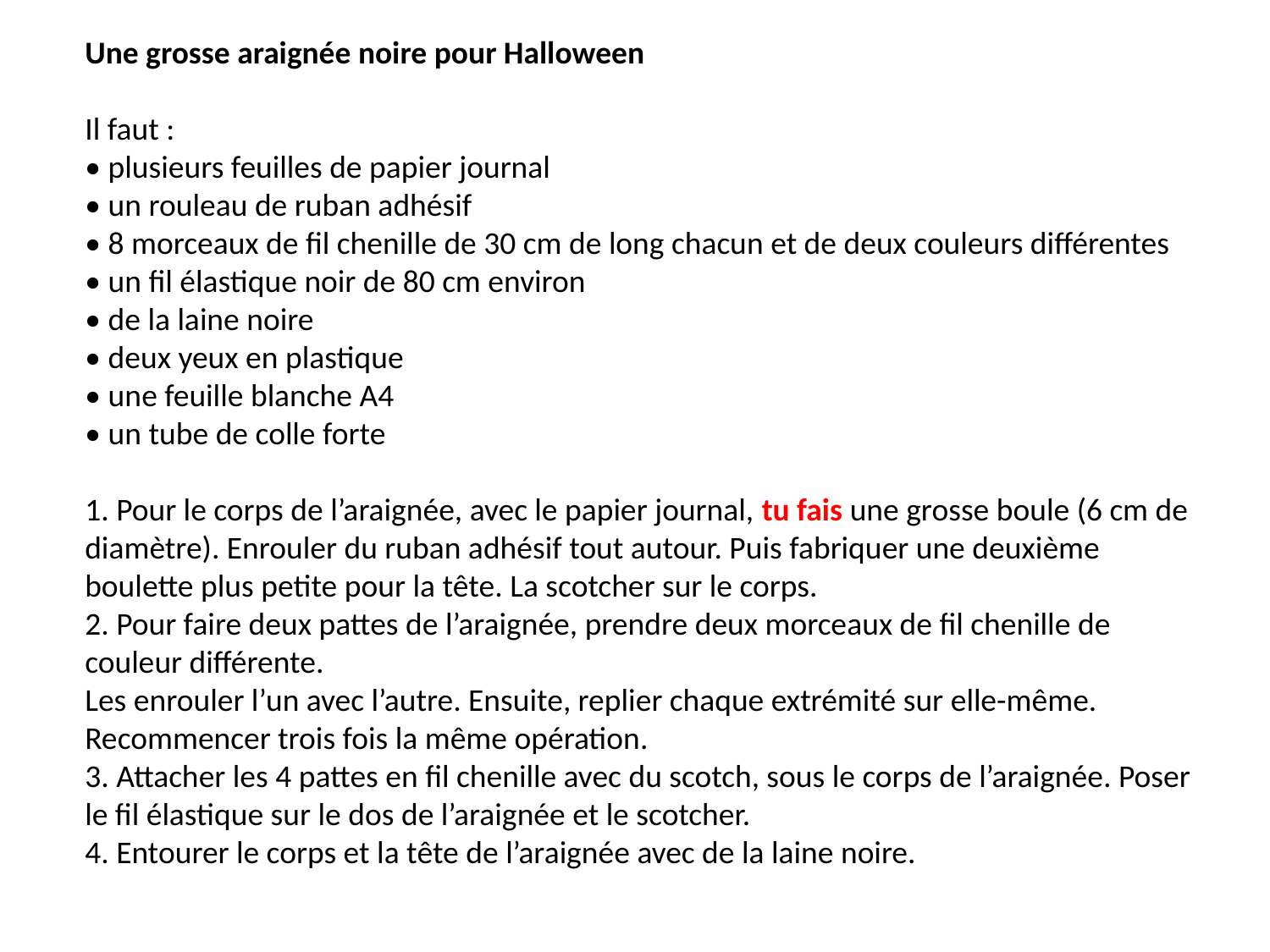

Une grosse araignée noire pour Halloween

Il faut :
• plusieurs feuilles de papier journal
• un rouleau de ruban adhésif
• 8 morceaux de fil chenille de 30 cm de long chacun et de deux couleurs différentes
• un fil élastique noir de 80 cm environ
• de la laine noire
• deux yeux en plastique
• une feuille blanche A4
• un tube de colle forte

1. Pour le corps de l’araignée, avec le papier journal, tu fais une grosse boule (6 cm de diamètre). Enrouler du ruban adhésif tout autour. Puis fabriquer une deuxième boulette plus petite pour la tête. La scotcher sur le corps.
2. Pour faire deux pattes de l’araignée, prendre deux morceaux de fil chenille de couleur différente.
Les enrouler l’un avec l’autre. Ensuite, replier chaque extrémité sur elle-même. Recommencer trois fois la même opération.
3. Attacher les 4 pattes en fil chenille avec du scotch, sous le corps de l’araignée. Poser le fil élastique sur le dos de l’araignée et le scotcher.
4. Entourer le corps et la tête de l’araignée avec de la laine noire.